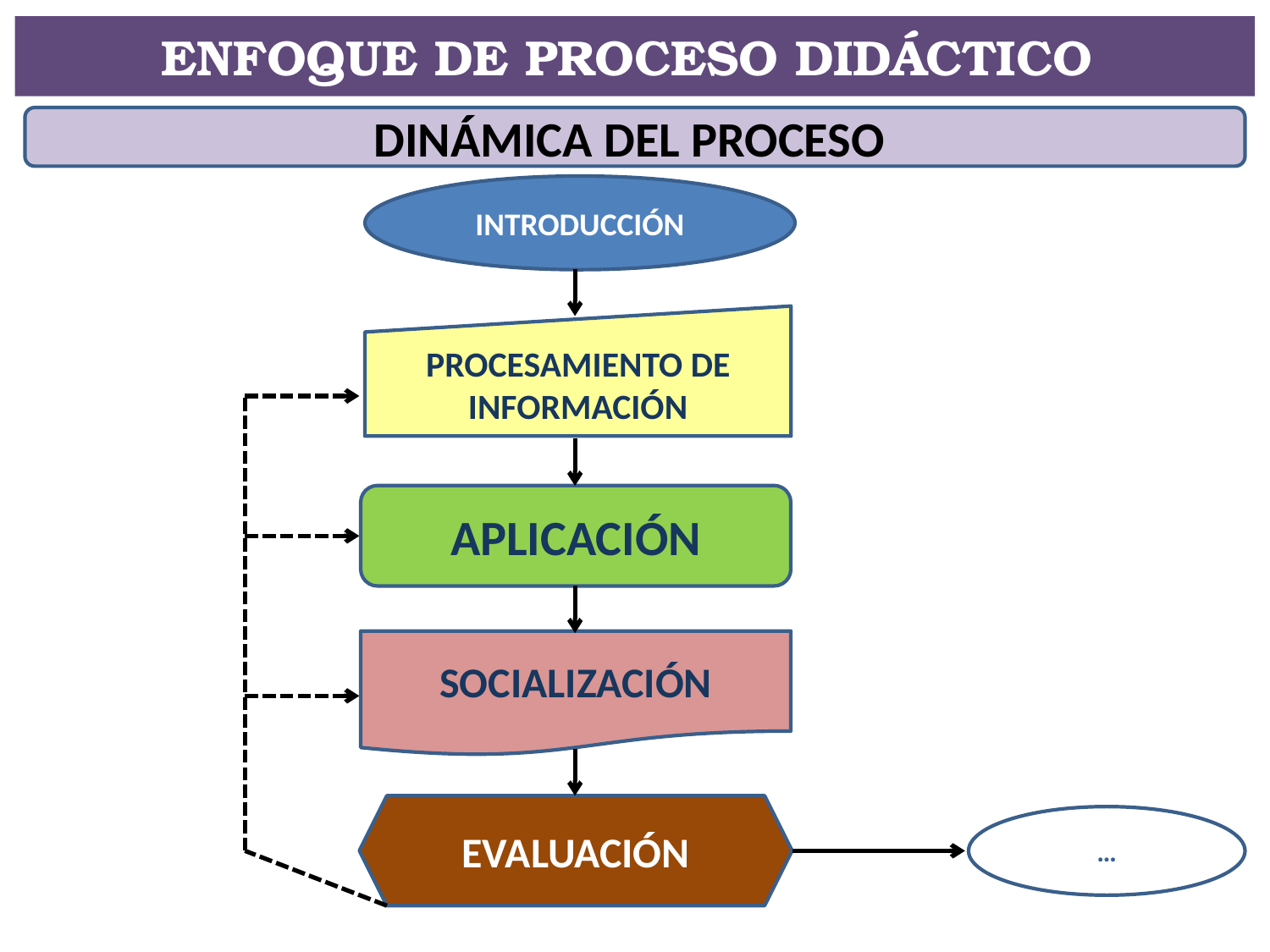

# ENFOQUE DE PROCESO DIDÁCTICO
DINÁMICA DEL PROCESO
INTRODUCCIÓN
PROCESAMIENTO DE INFORMACIÓN
APLICACIÓN
SOCIALIZACIÓN
EVALUACIÓN
…